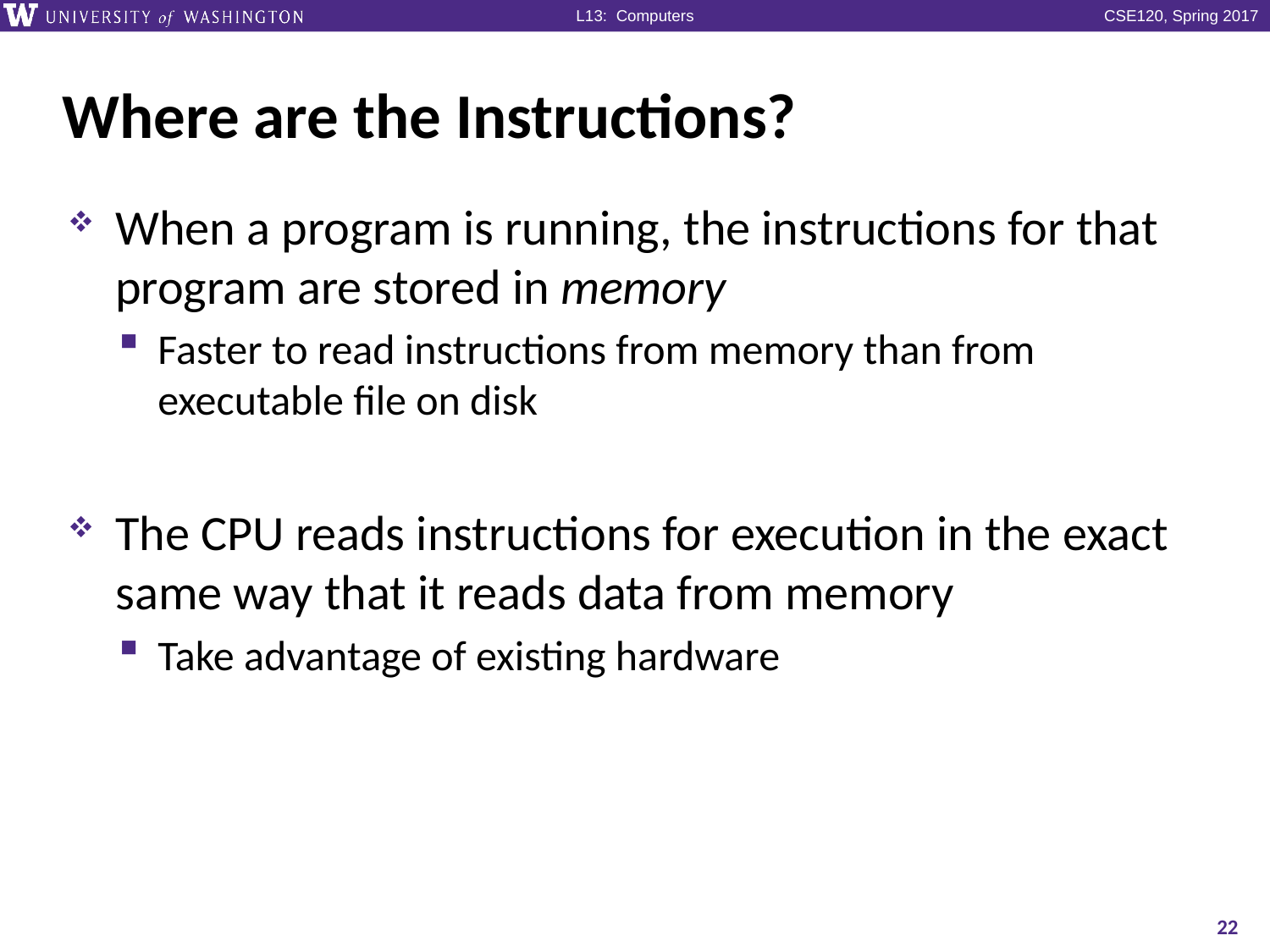

# Where are the Instructions?
When a program is running, the instructions for that program are stored in memory
Faster to read instructions from memory than from executable file on disk

The CPU reads instructions for execution in the exact same way that it reads data from memory
Take advantage of existing hardware
22